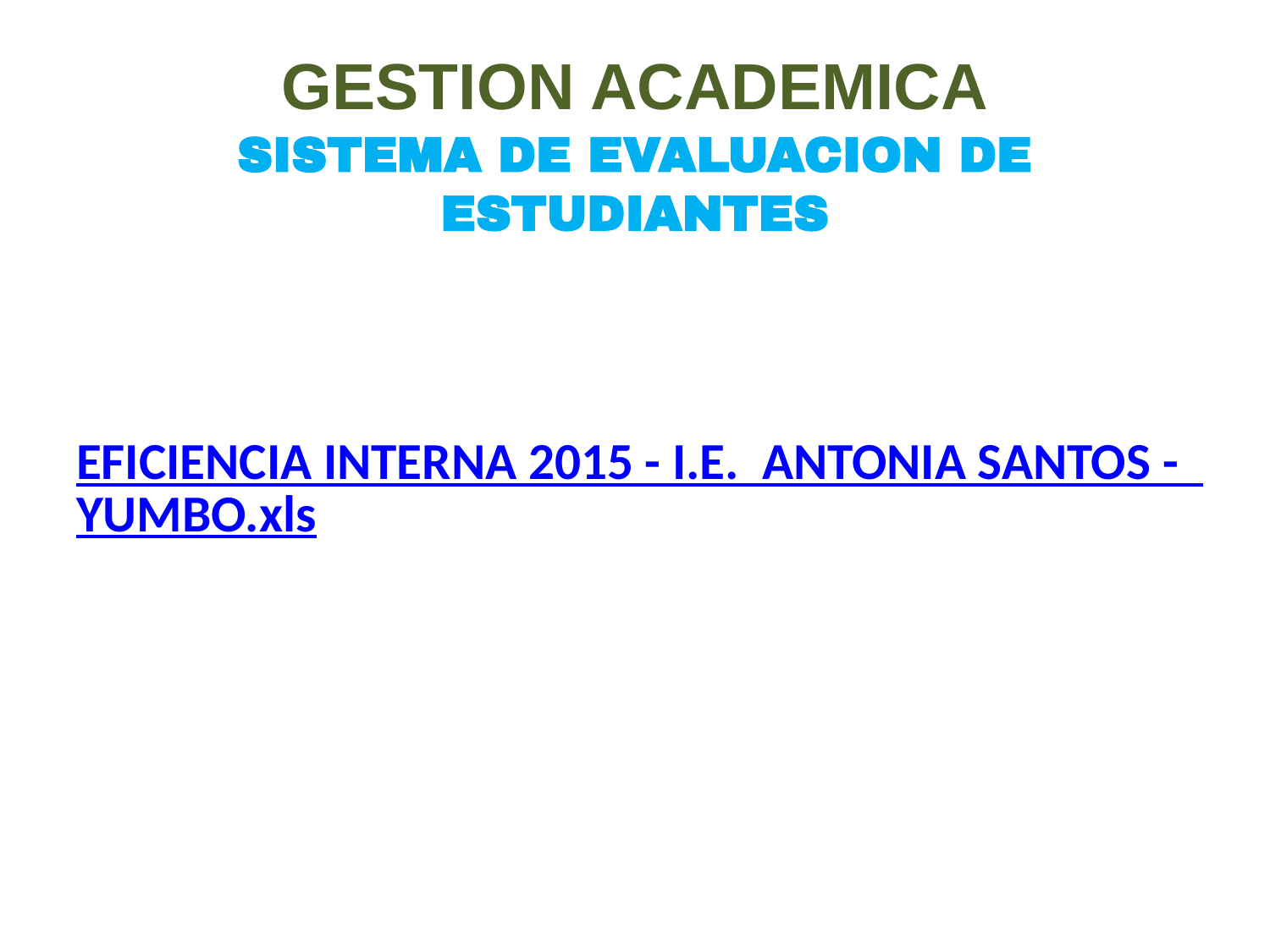

# GESTION ACADEMICA SISTEMA DE EVALUACION DE ESTUDIANTES

EFICIENCIA INTERNA 2015 - I.E.  ANTONIA SANTOS -  YUMBO.xls